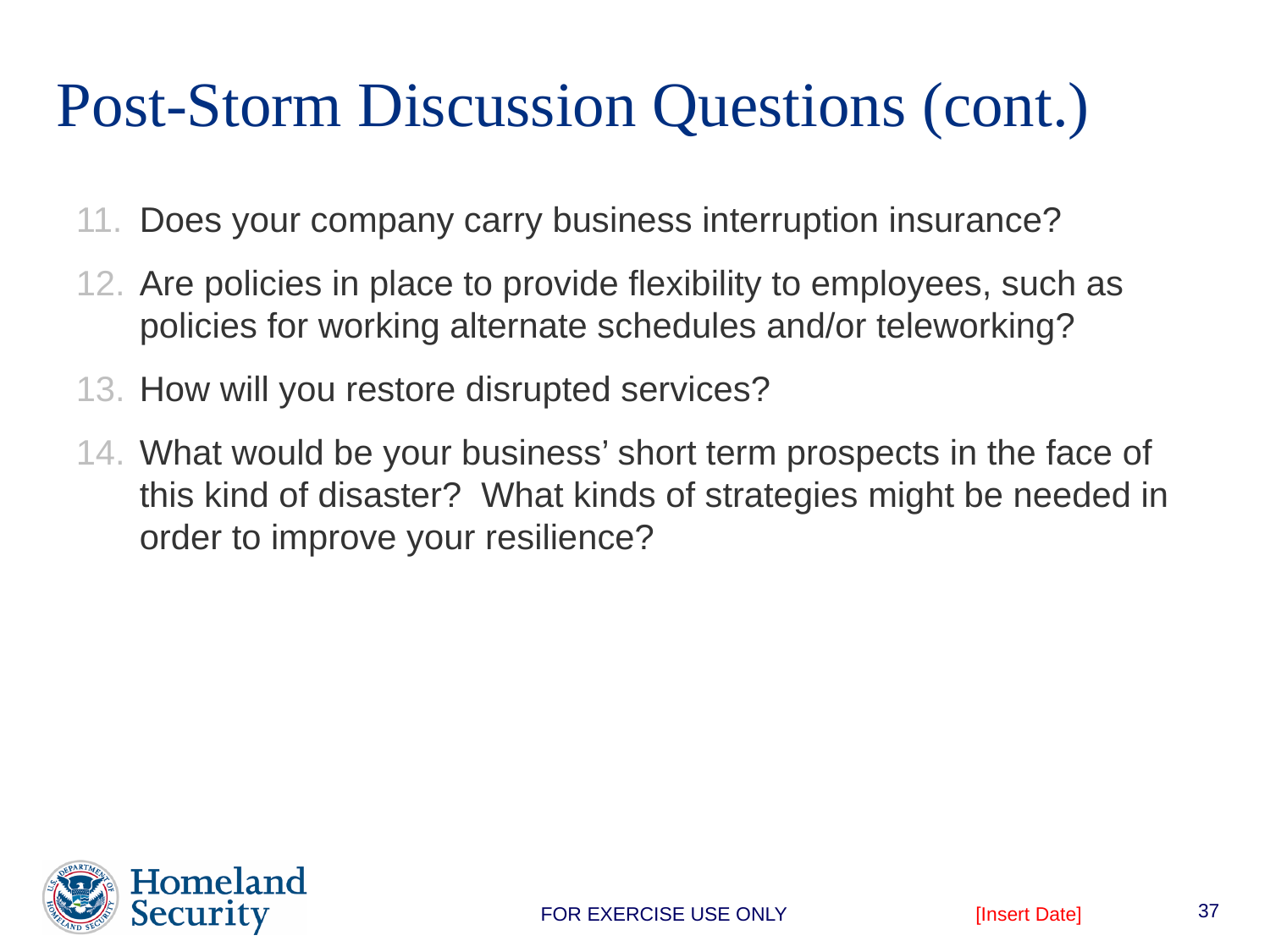

# Post-Storm Discussion Questions (cont.)
11.	Does your company carry business interruption insurance?
12.	Are policies in place to provide flexibility to employees, such as policies for working alternate schedules and/or teleworking?
13.	How will you restore disrupted services?
14.	What would be your business’ short term prospects in the face of this kind of disaster?  What kinds of strategies might be needed in order to improve your resilience?

37